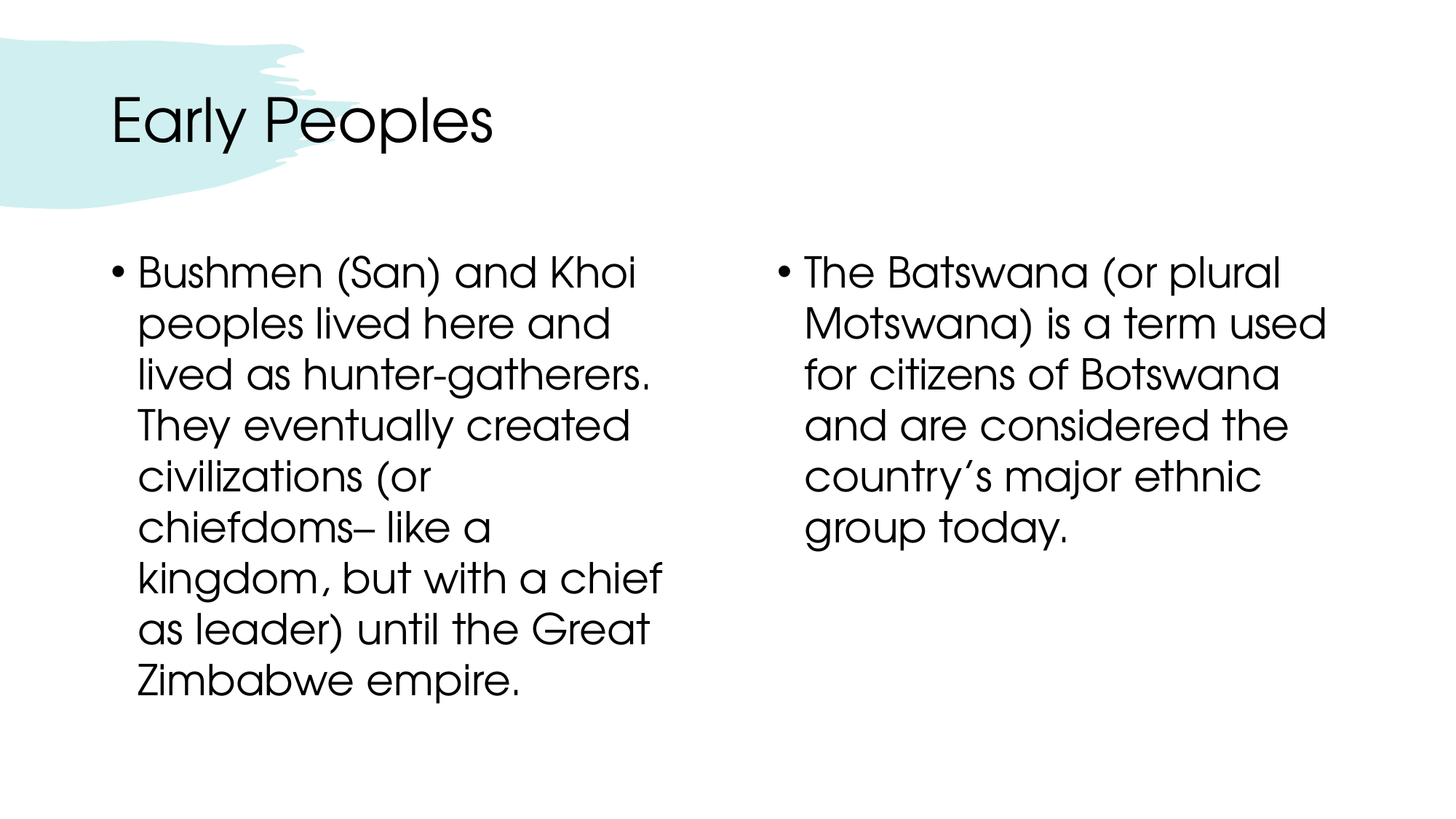

# Early Peoples
Bushmen (San) and Khoi peoples lived here and lived as hunter-gatherers.  They eventually created civilizations (or chiefdoms– like a kingdom, but with a chief as leader) until the Great Zimbabwe empire.
The Batswana (or plural Motswana) is a term used for citizens of Botswana and are considered the country’s major ethnic group today.